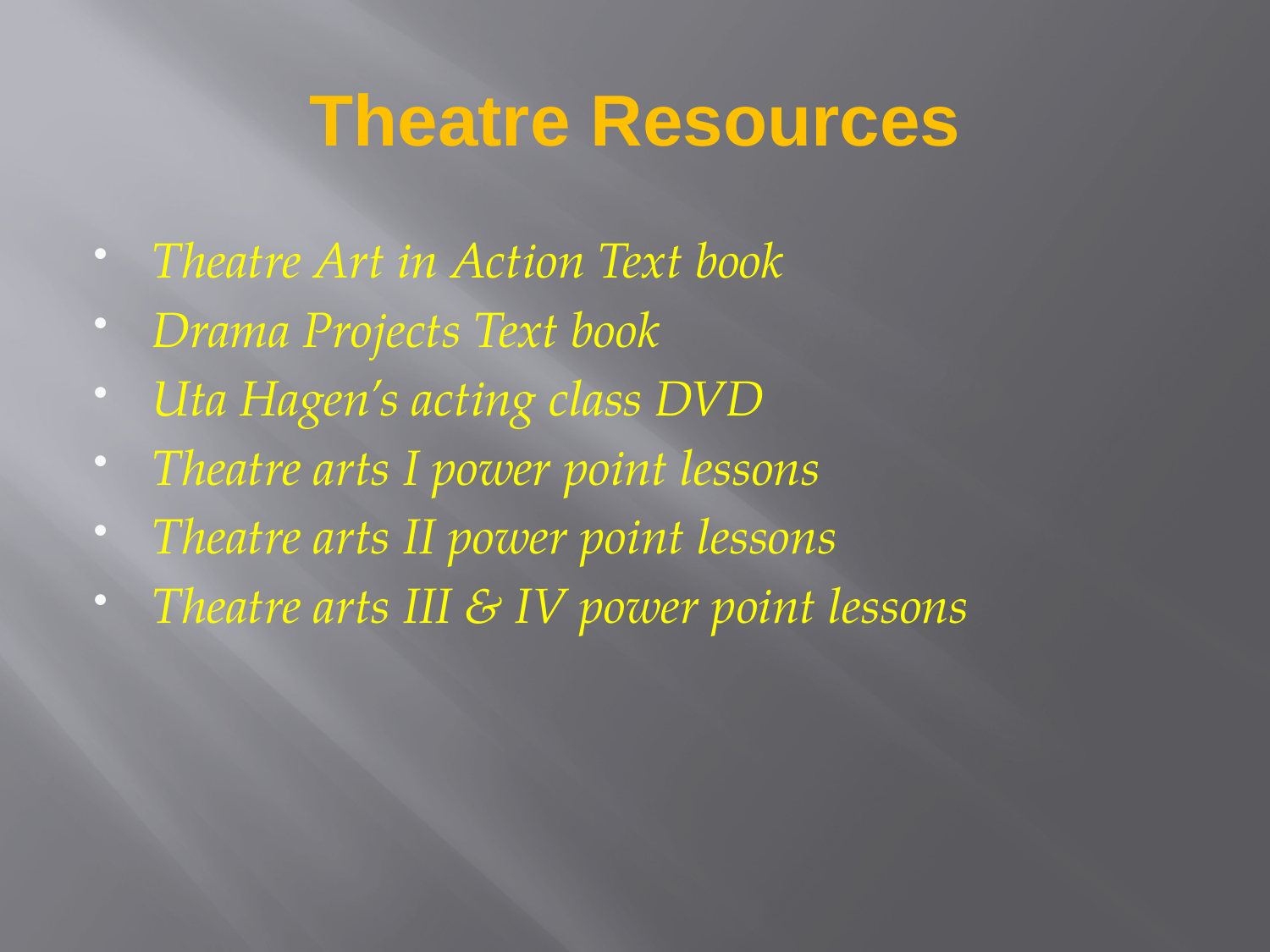

# Theatre Resources
Theatre Art in Action Text book
Drama Projects Text book
Uta Hagen’s acting class DVD
Theatre arts I power point lessons
Theatre arts II power point lessons
Theatre arts III & IV power point lessons